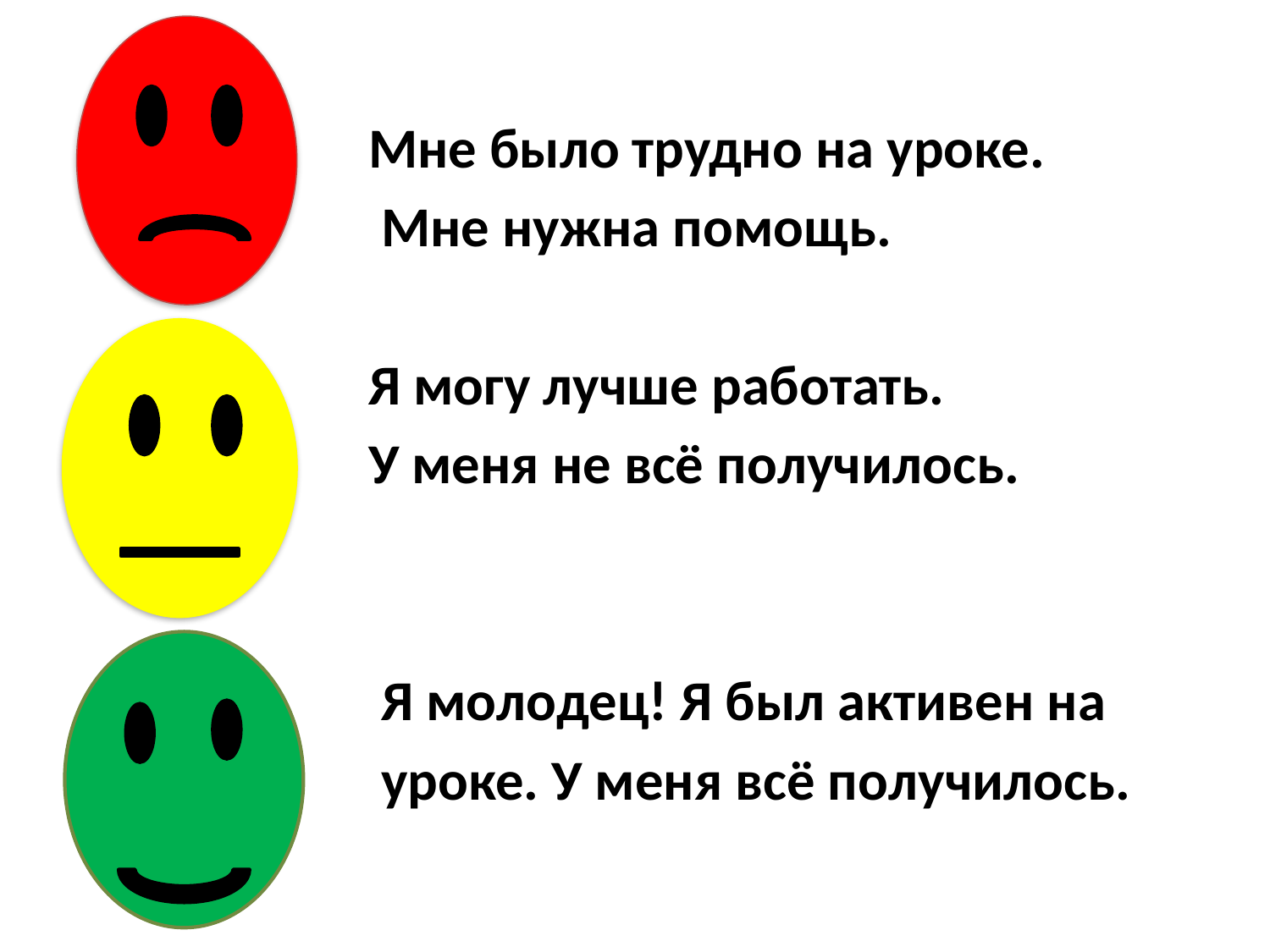

Мне было трудно на уроке.
                             Мне нужна помощь.

                            Я могу лучше работать.
                            У меня не всё получилось.

                             Я молодец! Я был активен на
                             уроке. У меня всё получилось.